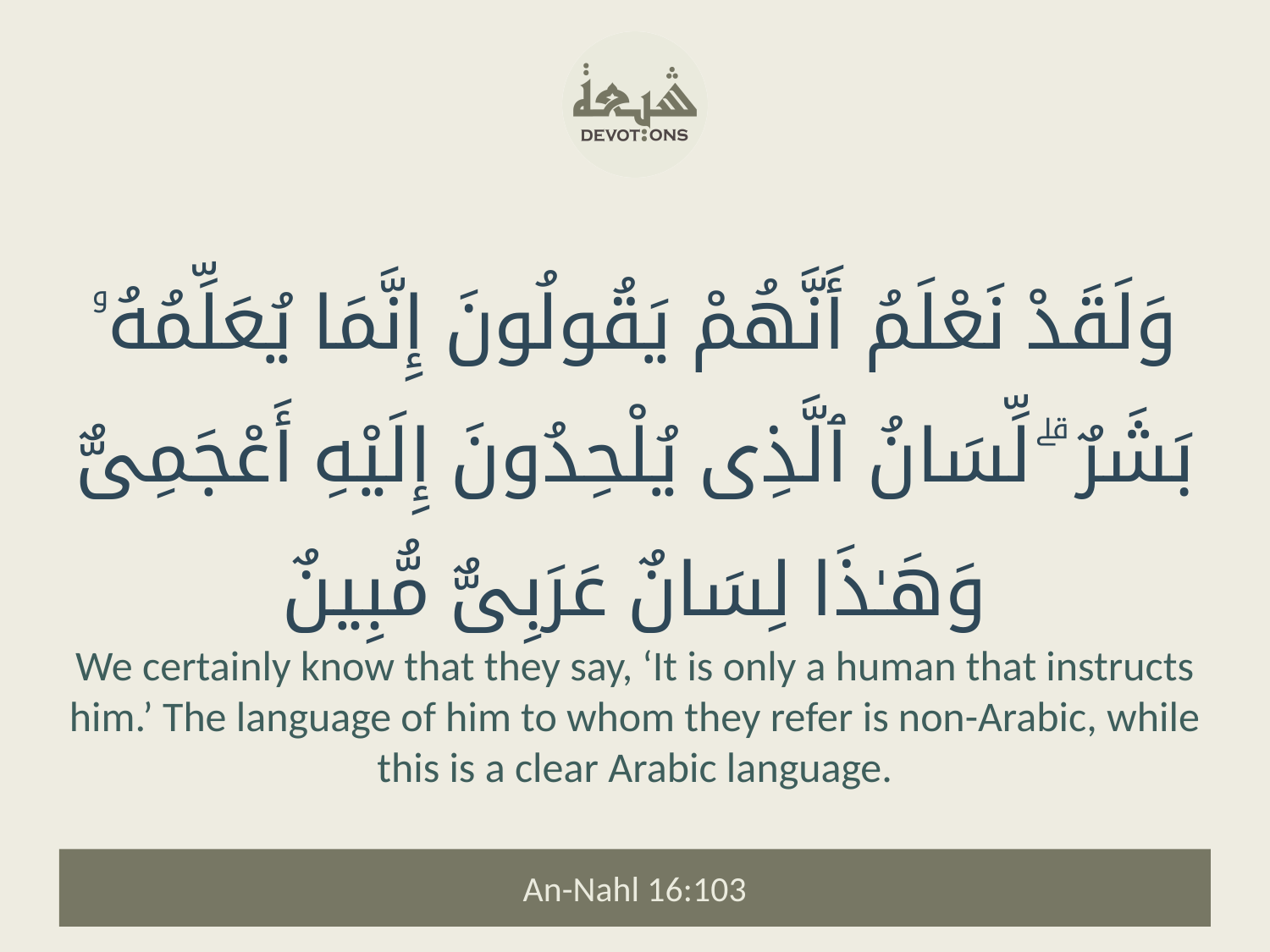

وَلَقَدْ نَعْلَمُ أَنَّهُمْ يَقُولُونَ إِنَّمَا يُعَلِّمُهُۥ بَشَرٌ ۗ لِّسَانُ ٱلَّذِى يُلْحِدُونَ إِلَيْهِ أَعْجَمِىٌّ وَهَـٰذَا لِسَانٌ عَرَبِىٌّ مُّبِينٌ
We certainly know that they say, ‘It is only a human that instructs him.’ The language of him to whom they refer is non-Arabic, while this is a clear Arabic language.
An-Nahl 16:103